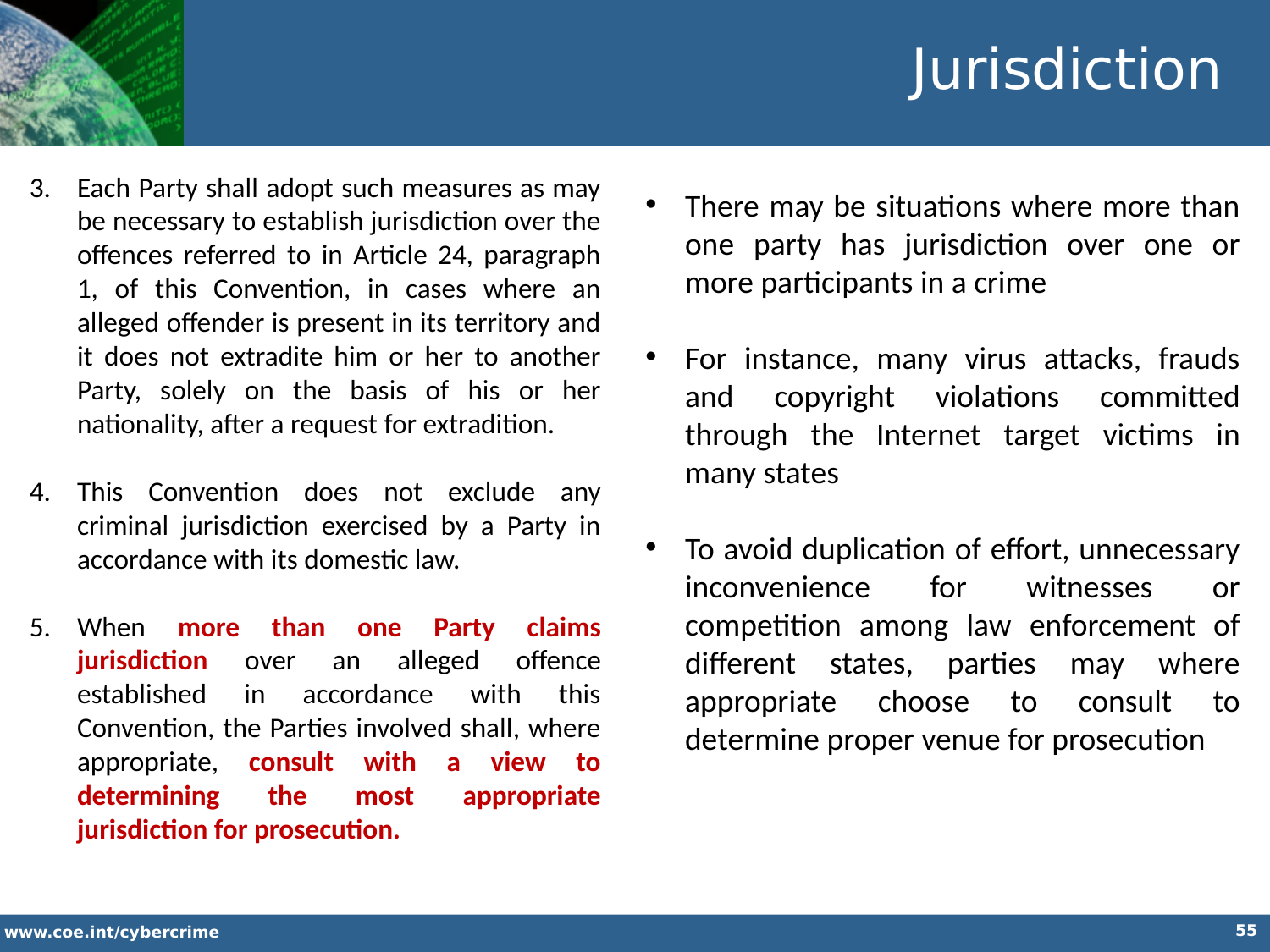

Jurisdiction
Each Party shall adopt such measures as may be necessary to establish jurisdiction over the offences referred to in Article 24, paragraph 1, of this Convention, in cases where an alleged offender is present in its territory and it does not extradite him or her to another Party, solely on the basis of his or her nationality, after a request for extradition.

This Convention does not exclude any criminal jurisdiction exercised by a Party in accordance with its domestic law.

When more than one Party claims jurisdiction over an alleged offence established in accordance with this Convention, the Parties involved shall, where appropriate, consult with a view to determining the most appropriate jurisdiction for prosecution.
There may be situations where more than one party has jurisdiction over one or more participants in a crime

For instance, many virus attacks, frauds and copyright violations committed through the Internet target victims in many states

To avoid duplication of effort, unnecessary inconvenience for witnesses or competition among law enforcement of different states, parties may where appropriate choose to consult to determine proper venue for prosecution